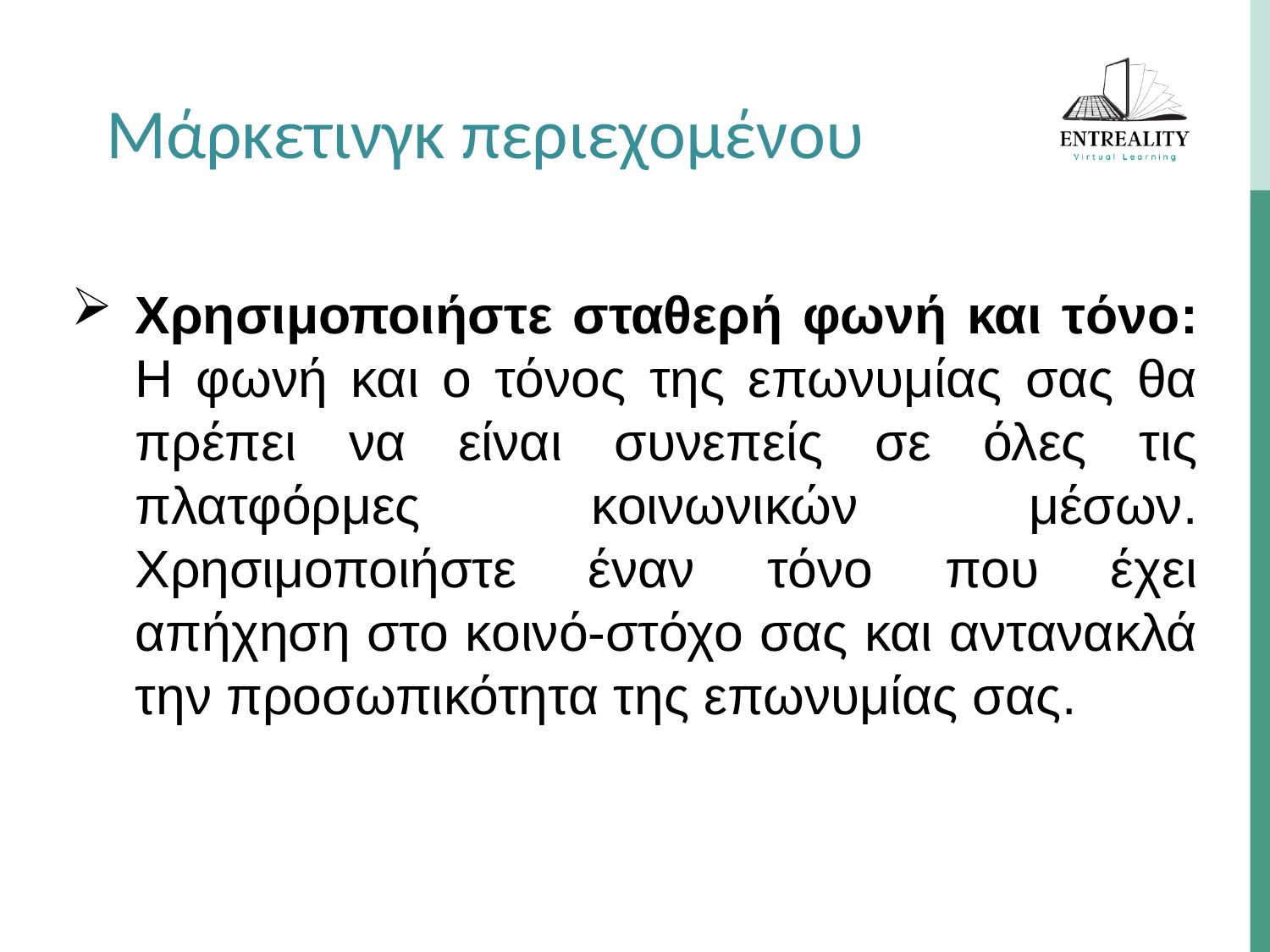

Μάρκετινγκ περιεχομένου

Χρησιμοποιήστε σταθερή φωνή και τόνο: Η φωνή και ο τόνος της επωνυμίας σας θα πρέπει να είναι συνεπείς σε όλες τις πλατφόρμες κοινωνικών μέσων. Χρησιμοποιήστε έναν τόνο που έχει απήχηση στο κοινό-στόχο σας και αντανακλά την προσωπικότητα της επωνυμίας σας.